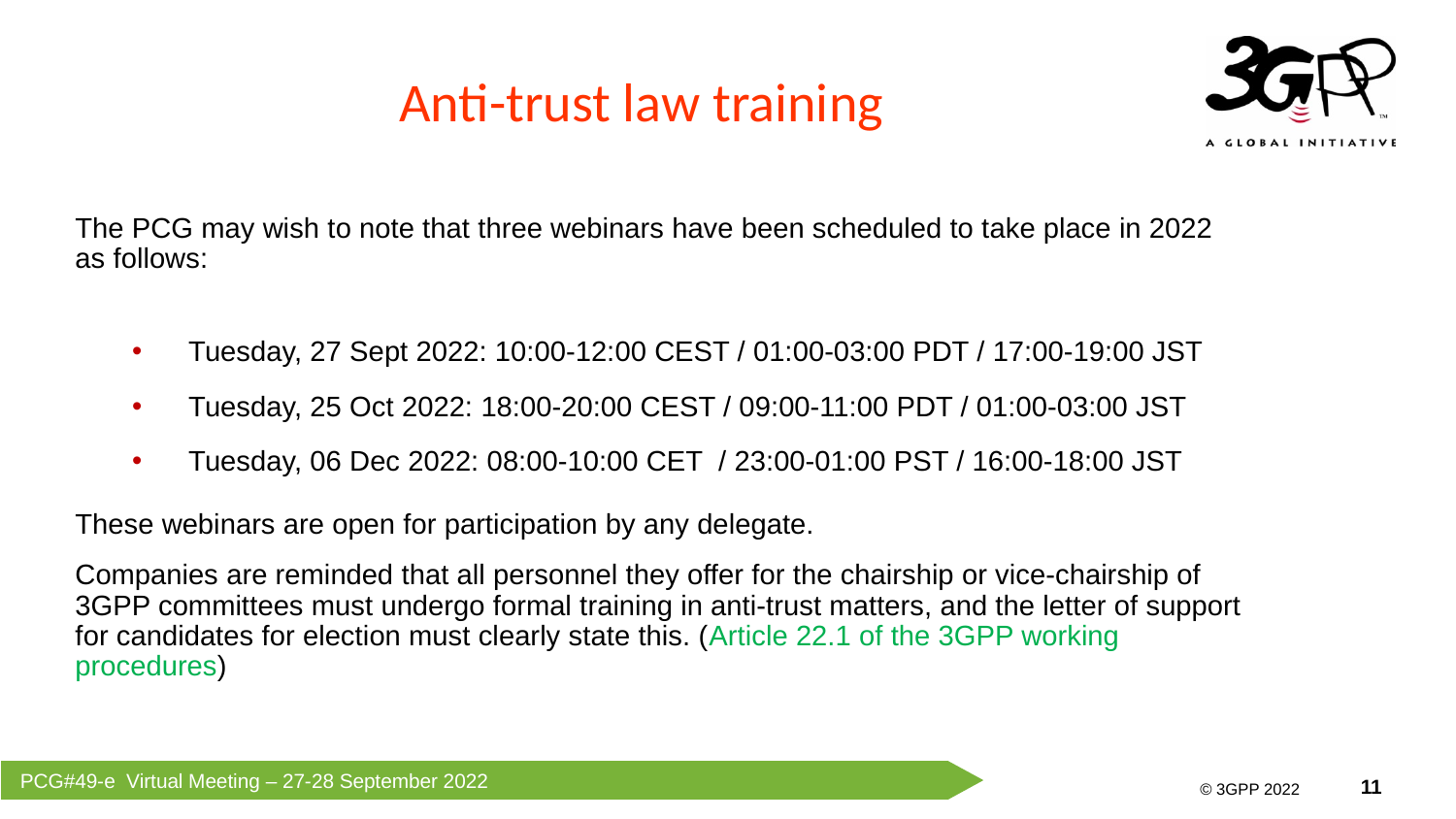

# Anti-trust law training
The PCG may wish to note that three webinars have been scheduled to take place in 2022 as follows:

Tuesday, 27 Sept 2022: 10:00-12:00 CEST / 01:00-03:00 PDT / 17:00-19:00 JST
Tuesday, 25 Oct 2022: 18:00-20:00 CEST / 09:00-11:00 PDT / 01:00-03:00 JST
Tuesday, 06 Dec 2022: 08:00-10:00 CET  / 23:00-01:00 PST / 16:00-18:00 JST
These webinars are open for participation by any delegate.
Companies are reminded that all personnel they offer for the chairship or vice-chairship of 3GPP committees must undergo formal training in anti-trust matters, and the letter of support for candidates for election must clearly state this. (Article 22.1 of the 3GPP working procedures)